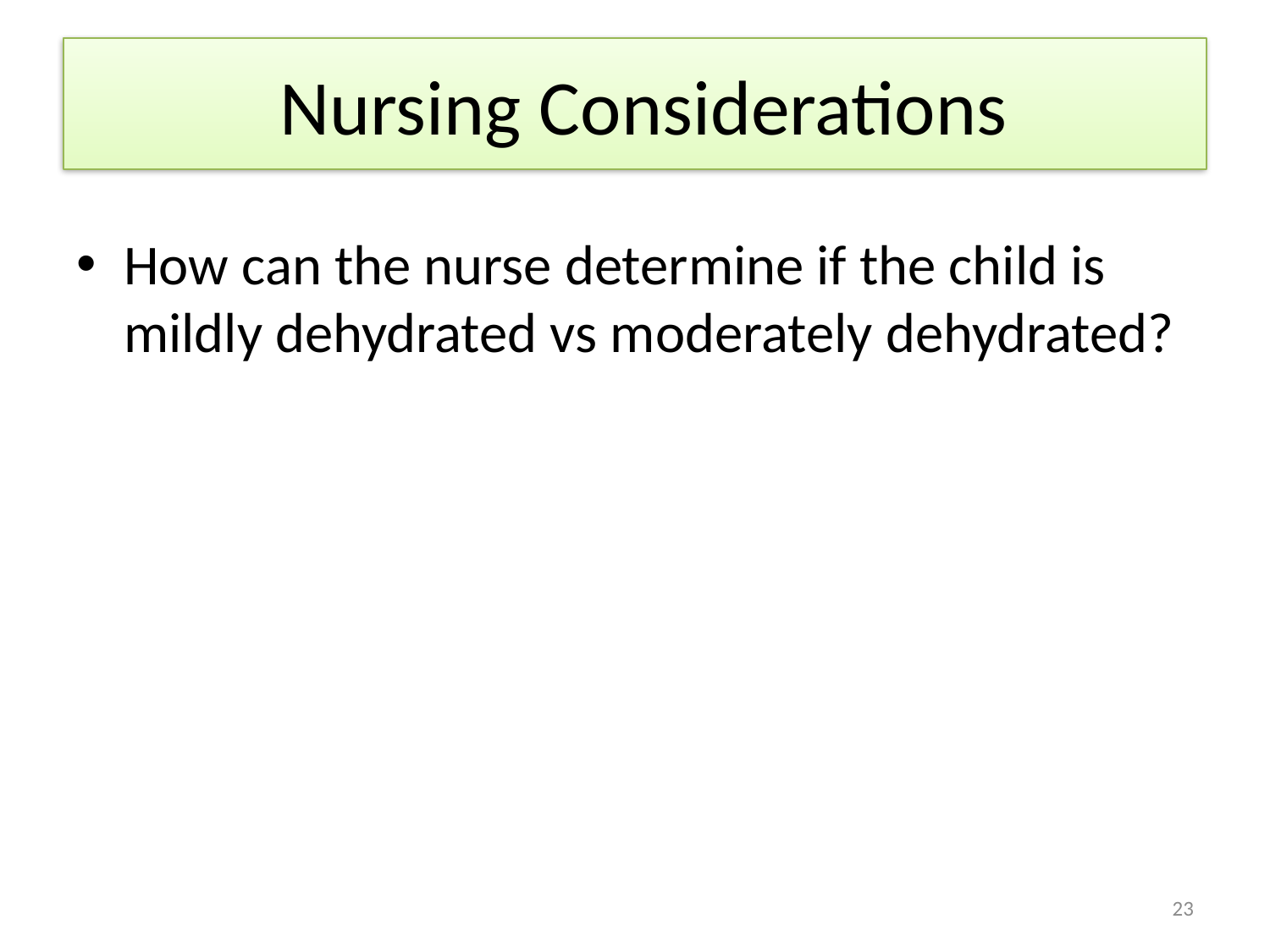

# Nursing Considerations
How can the nurse determine if the child is mildly dehydrated vs moderately dehydrated?
23